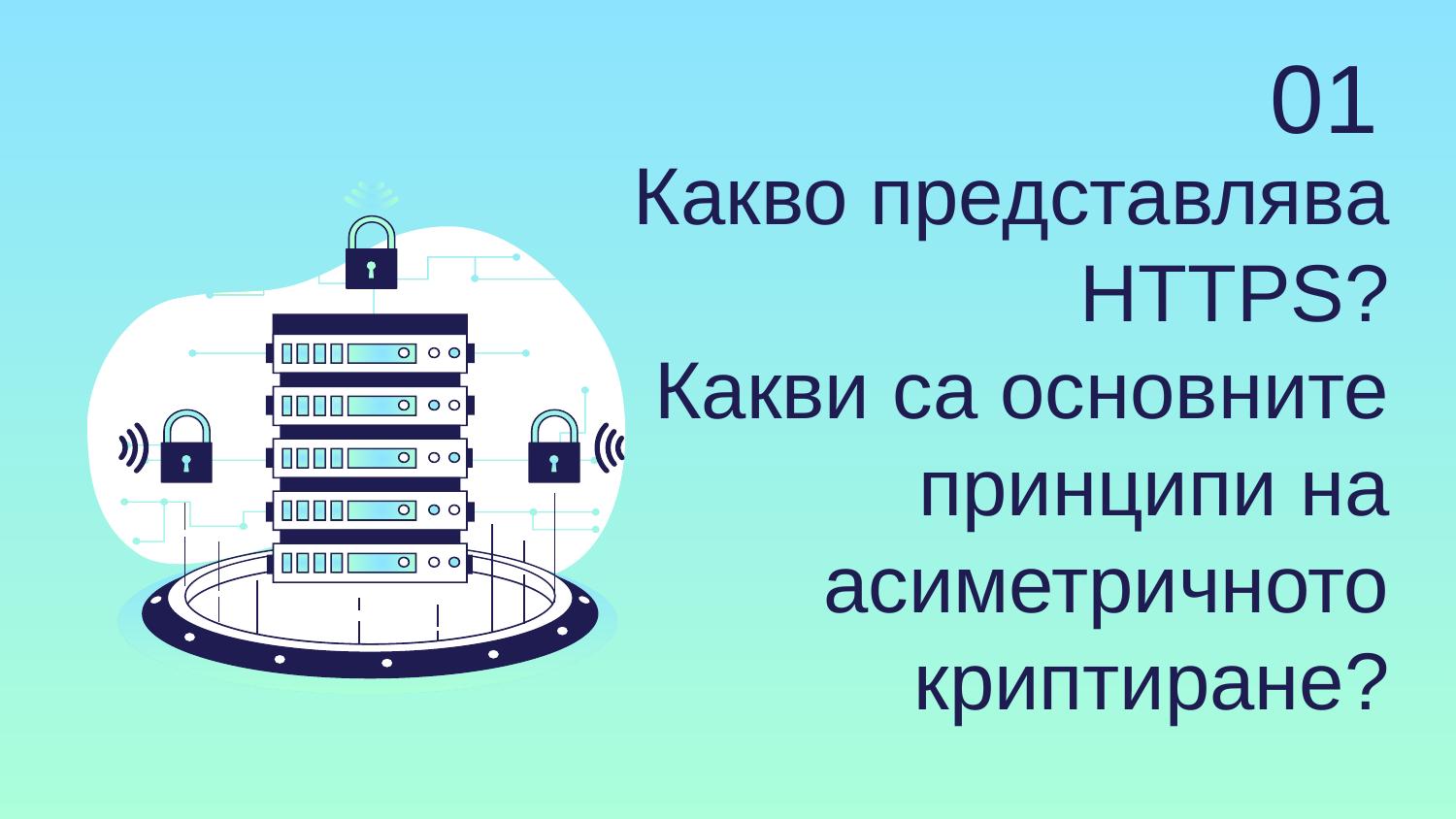

01

# Какво представлява HTTPS? Какви са основните принципи на асиметричното криптиране?